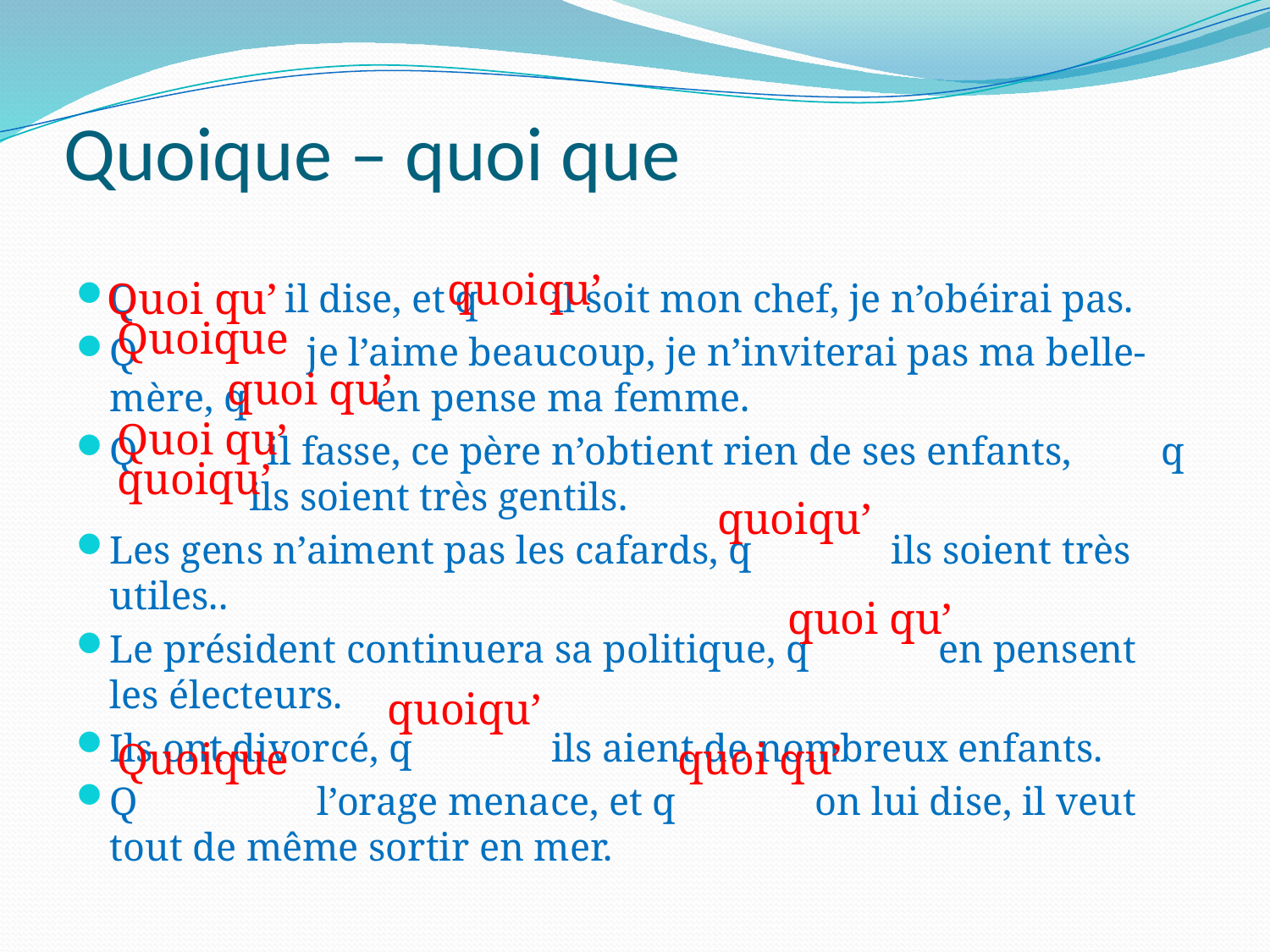

# Quoique – quoi que
quoiqu’
Quoi qu’
Q	       il dise, et q	  il soit mon chef, je n’obéirai pas.
Q                 je l’aime beaucoup, je n’inviterai pas ma belle-mère, q             en pense ma femme.
Q             il fasse, ce père n’obtient rien de ses enfants,         q               ils soient très gentils.
Les gens n’aiment pas les cafards, q              ils soient très utiles..
Le président continuera sa politique, q             en pensent les électeurs.
Ils ont divorcé, q              ils aient de nombreux enfants.
Q                  l’orage menace, et q              on lui dise, il veut tout de même sortir en mer.
Quoique
quoi qu’
Quoi qu’
quoiqu’
quoiqu’
quoi qu’
quoiqu’
Quoique
quoi qu’